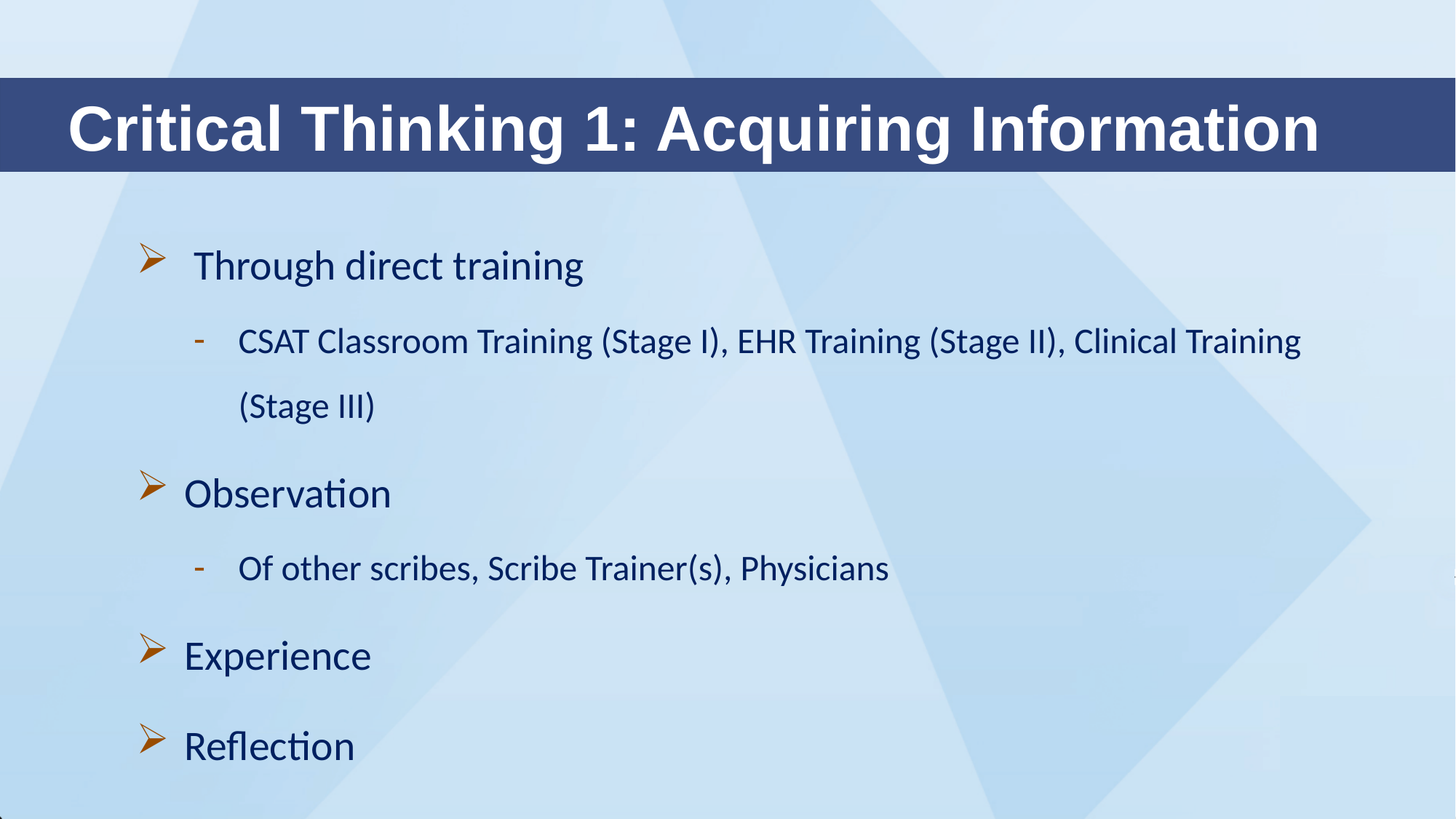

# Critical Thinking 1: Acquiring Information
 Through direct training
CSAT Classroom Training (Stage I), EHR Training (Stage II), Clinical Training (Stage III)
Observation
Of other scribes, Scribe Trainer(s), Physicians
Experience
Reflection